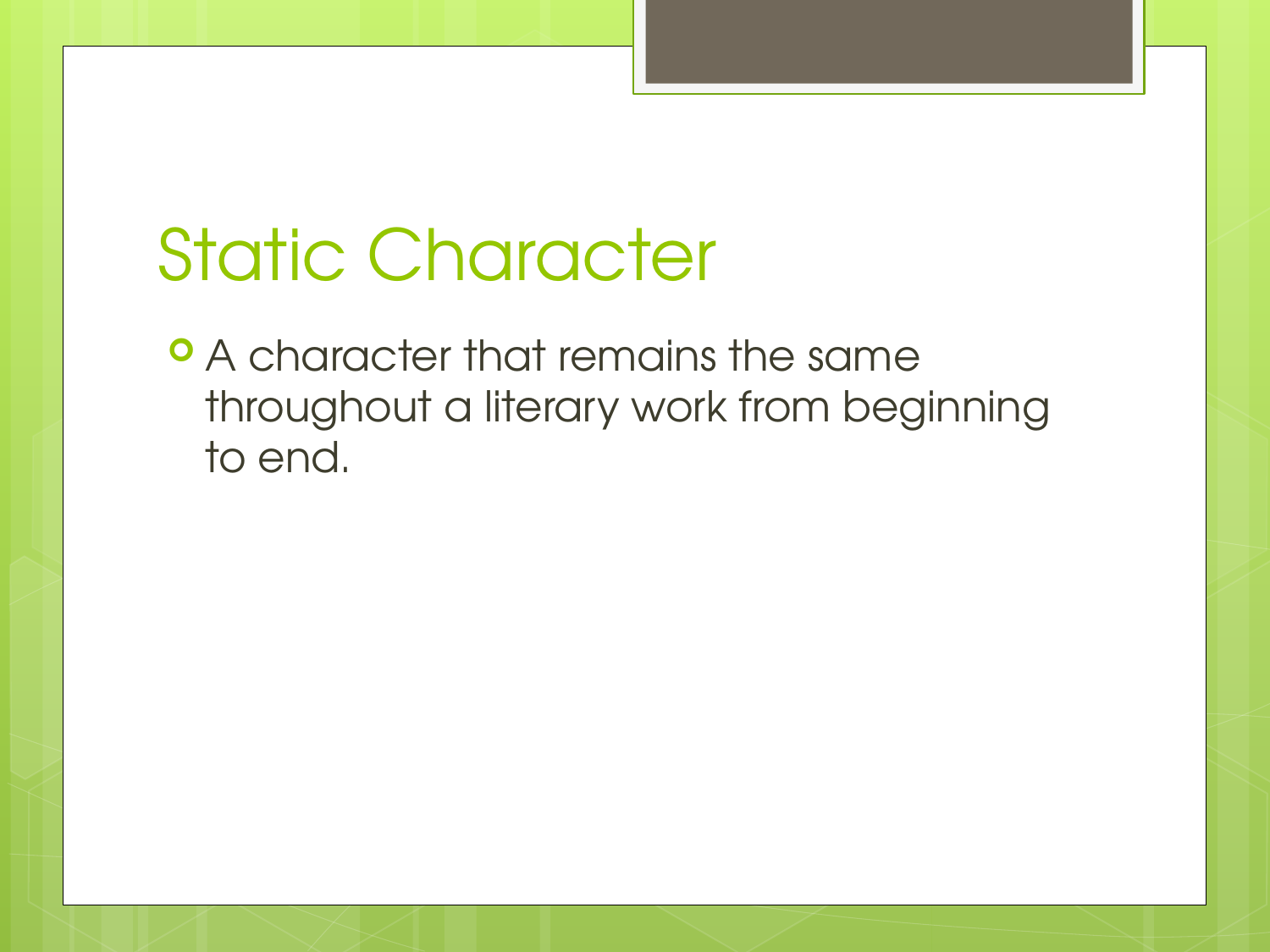

# Static Character
A character that remains the same throughout a literary work from beginning to end.